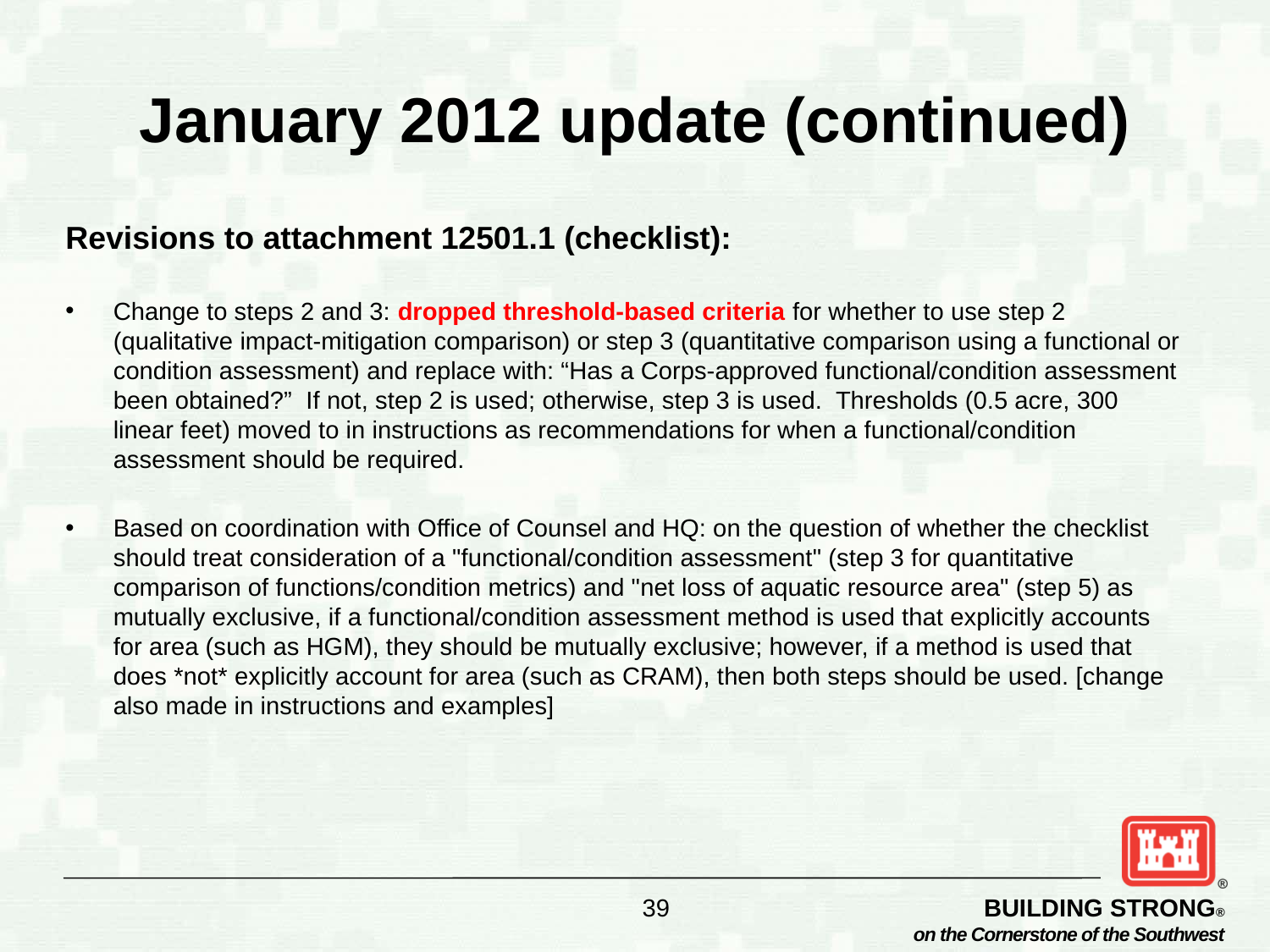

# January 2012 update (continued)

Revisions to attachment 12501.1 (checklist):

Change to steps 2 and 3: dropped threshold-based criteria for whether to use step 2 (qualitative impact-mitigation comparison) or step 3 (quantitative comparison using a functional or condition assessment) and replace with: “Has a Corps-approved functional/condition assessment been obtained?”  If not, step 2 is used; otherwise, step 3 is used.  Thresholds (0.5 acre, 300 linear feet) moved to in instructions as recommendations for when a functional/condition assessment should be required.

Based on coordination with Office of Counsel and HQ: on the question of whether the checklist should treat consideration of a "functional/condition assessment" (step 3 for quantitative comparison of functions/condition metrics) and "net loss of aquatic resource area" (step 5) as mutually exclusive, if a functional/condition assessment method is used that explicitly accounts for area (such as HGM), they should be mutually exclusive; however, if a method is used that does *not* explicitly account for area (such as CRAM), then both steps should be used. [change also made in instructions and examples]
39